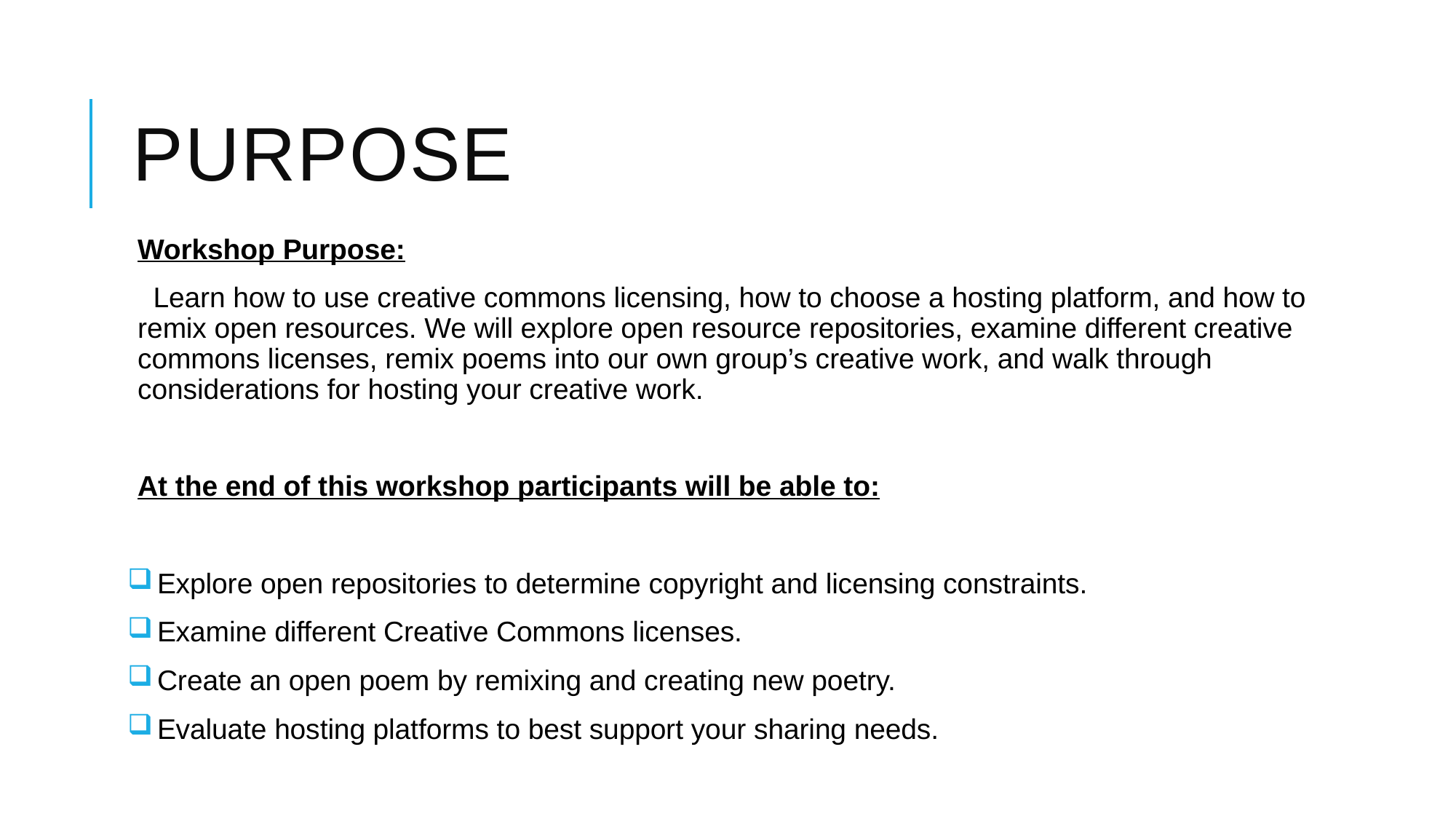

# Purpose
Workshop Purpose:
  Learn how to use creative commons licensing, how to choose a hosting platform, and how to remix open resources. We will explore open resource repositories, examine different creative commons licenses, remix poems into our own group’s creative work, and walk through considerations for hosting your creative work.

At the end of this workshop participants will be able to:

 Explore open repositories to determine copyright and licensing constraints.
 Examine different Creative Commons licenses.
 Create an open poem by remixing and creating new poetry.
 Evaluate hosting platforms to best support your sharing needs.